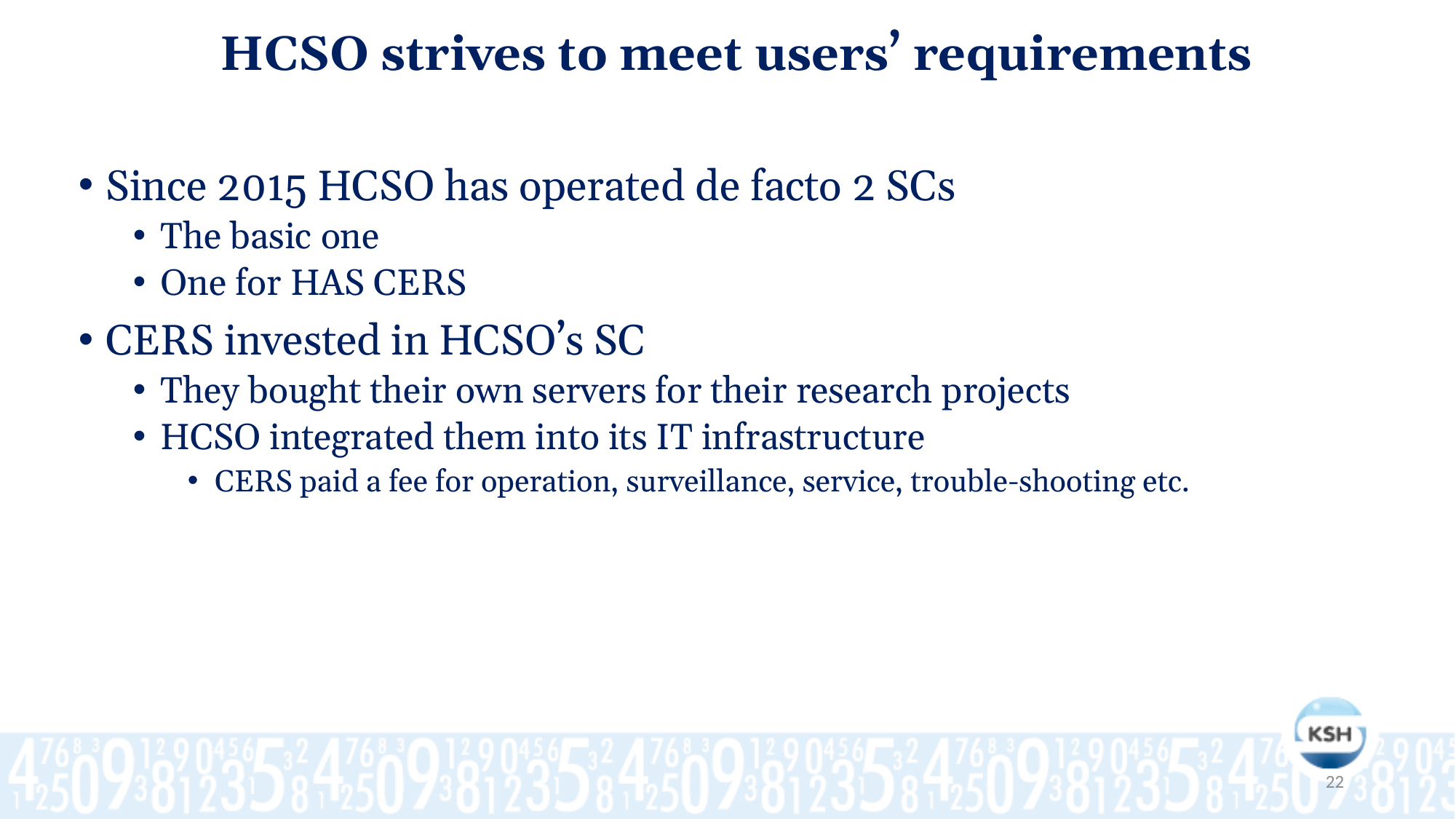

# HCSO strives to meet users’ requirements
Since 2015 HCSO has operated de facto 2 SCs
The basic one
One for HAS CERS
CERS invested in HCSO’s SC
They bought their own servers for their research projects
HCSO integrated them into its IT infrastructure
CERS paid a fee for operation, surveillance, service, trouble-shooting etc.
22